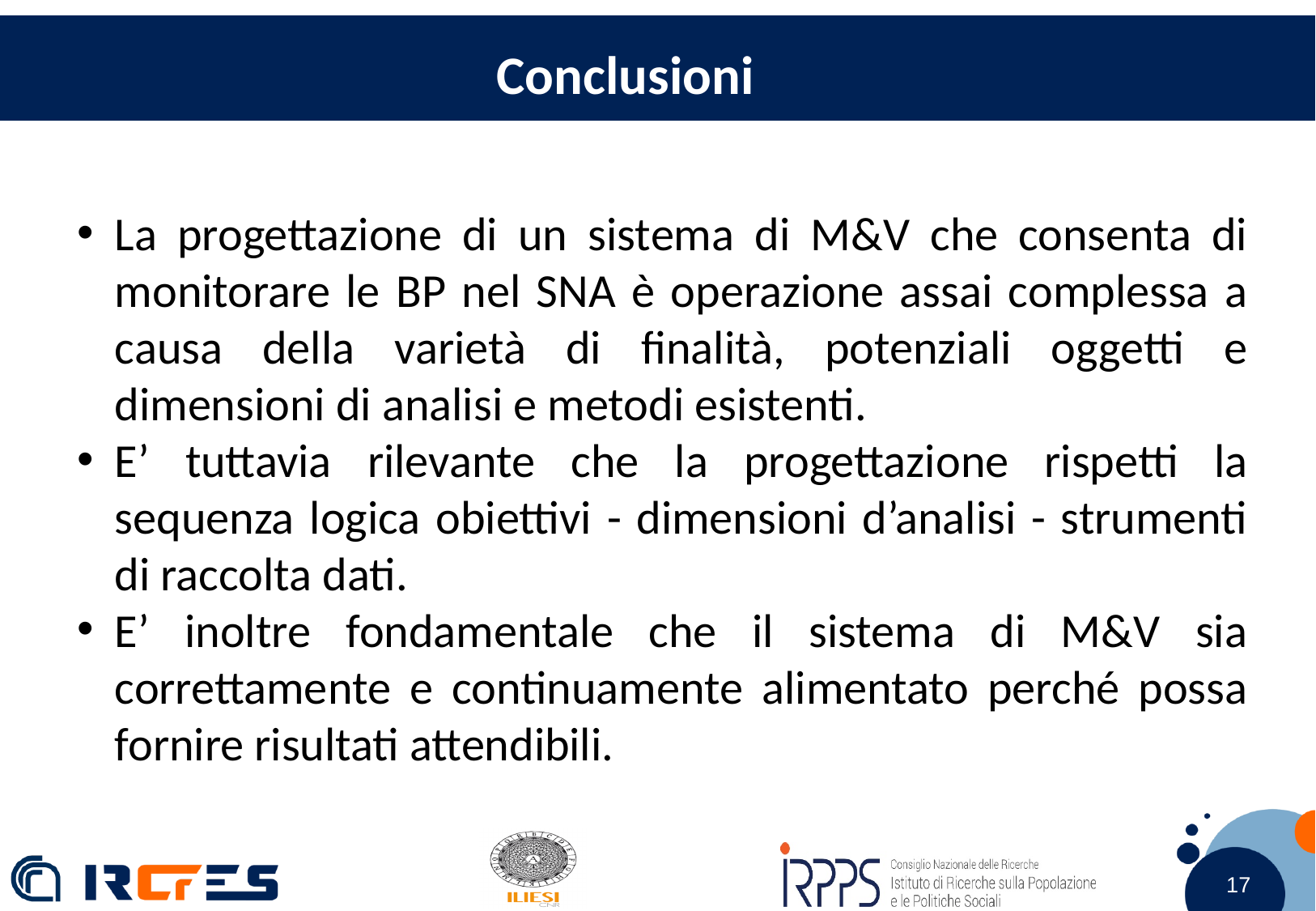

Conclusioni
La progettazione di un sistema di M&V che consenta di monitorare le BP nel SNA è operazione assai complessa a causa della varietà di finalità, potenziali oggetti e dimensioni di analisi e metodi esistenti.
E’ tuttavia rilevante che la progettazione rispetti la sequenza logica obiettivi - dimensioni d’analisi - strumenti di raccolta dati.
E’ inoltre fondamentale che il sistema di M&V sia correttamente e continuamente alimentato perché possa fornire risultati attendibili.